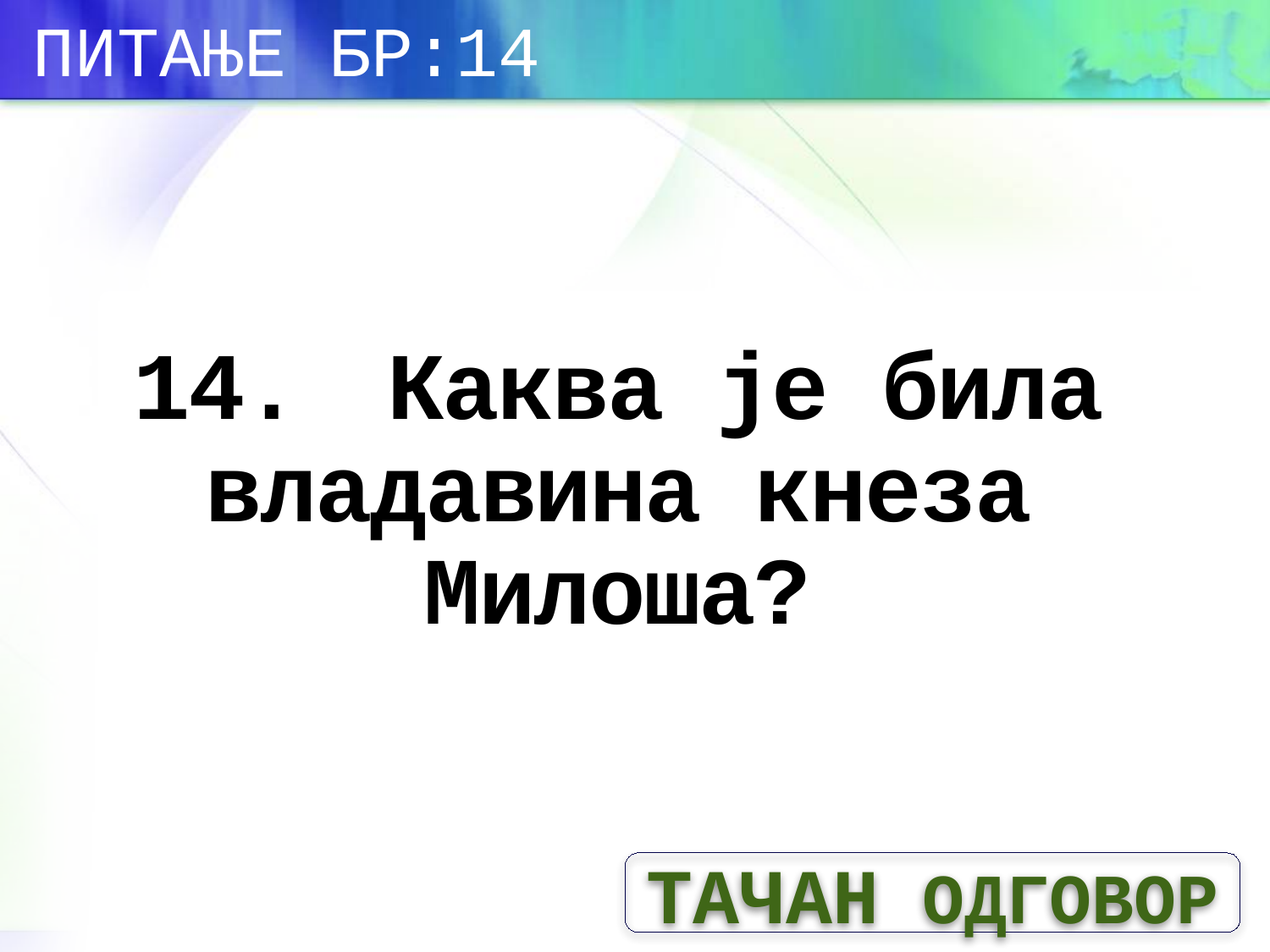

ПИТАЊЕ БР:14
# 14.	Каква је била владавина кнеза Милоша?
ТАЧАН ОДГОВОР